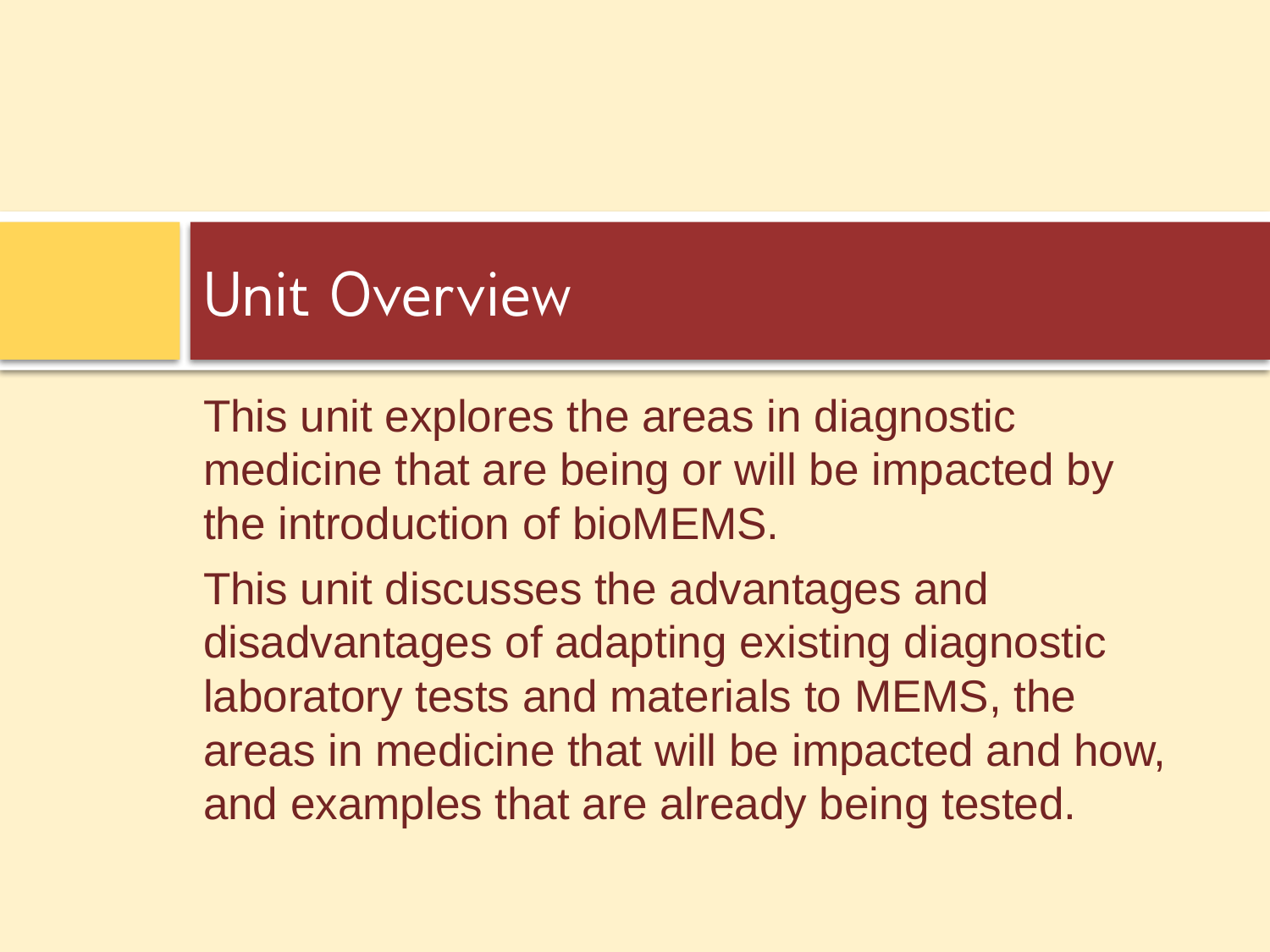

# Unit Overview
This unit explores the areas in diagnostic medicine that are being or will be impacted by the introduction of bioMEMS.
This unit discusses the advantages and disadvantages of adapting existing diagnostic laboratory tests and materials to MEMS, the areas in medicine that will be impacted and how, and examples that are already being tested.